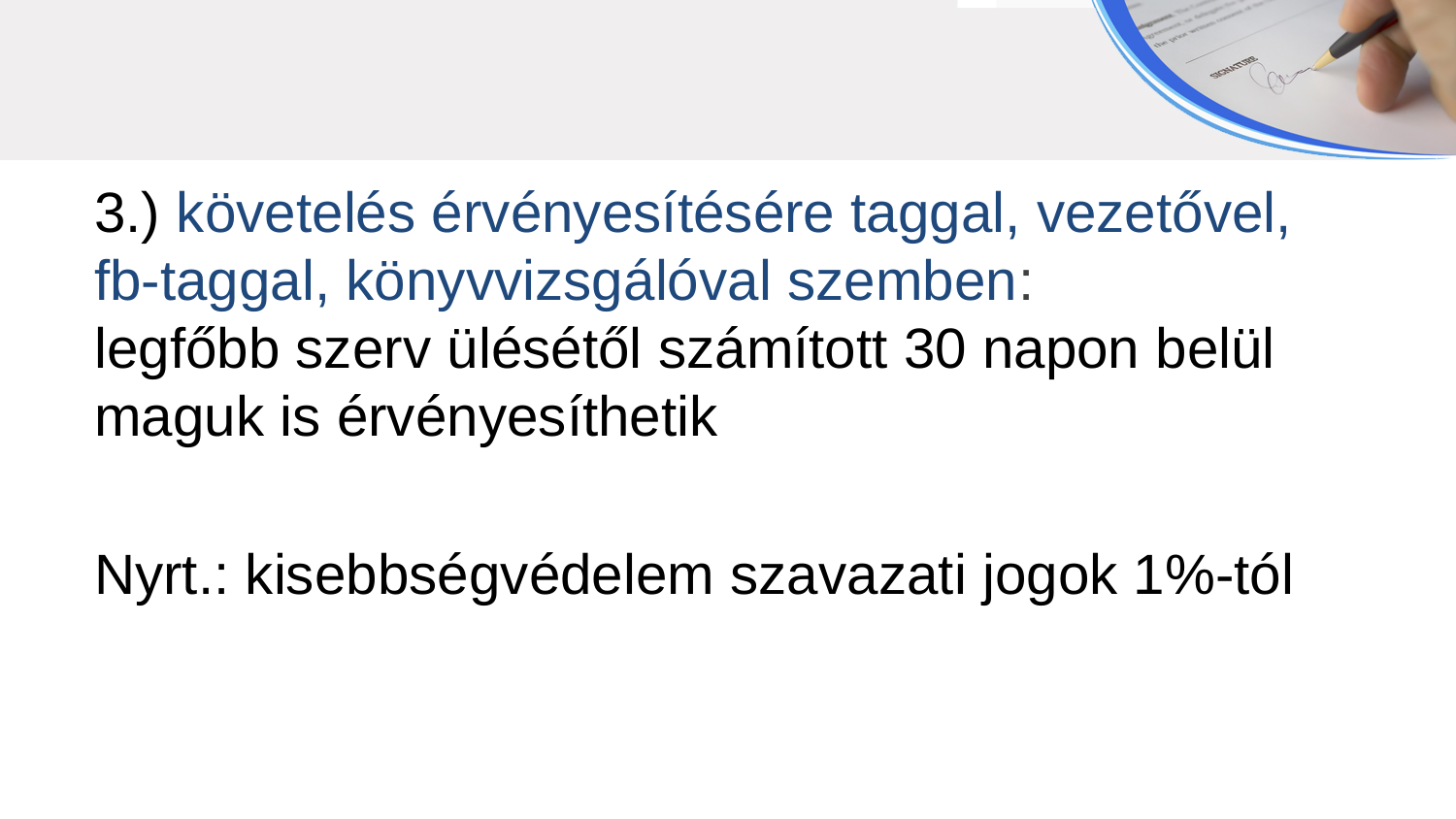

3.) követelés érvényesítésére taggal, vezetővel,
fb-taggal, könyvvizsgálóval szemben:
legfőbb szerv ülésétől számított 30 napon belül
maguk is érvényesíthetik

Nyrt.: kisebbségvédelem szavazati jogok 1%-tól